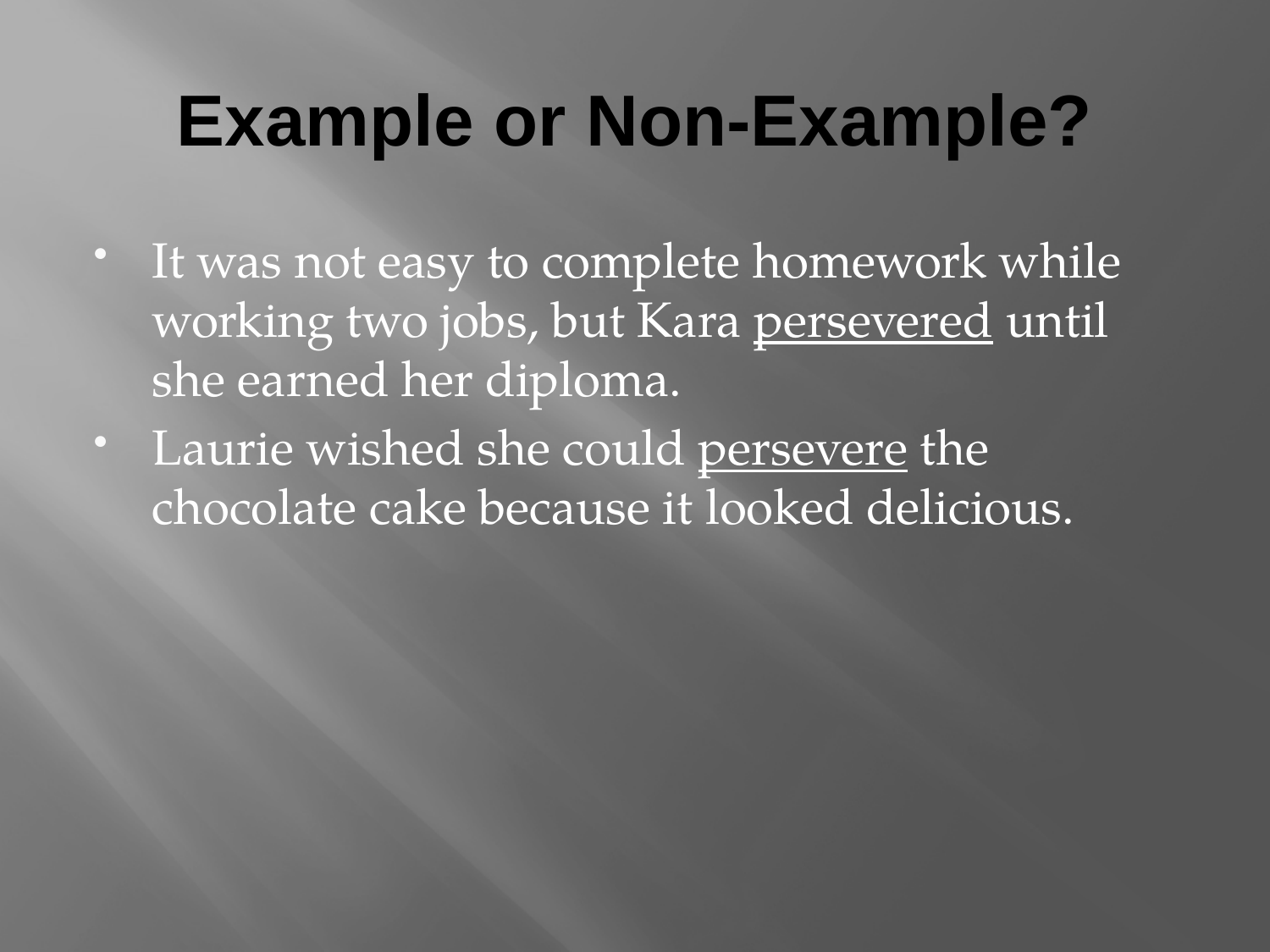

# Example or Non-Example?
It was not easy to complete homework while working two jobs, but Kara persevered until she earned her diploma.
Laurie wished she could persevere the chocolate cake because it looked delicious.